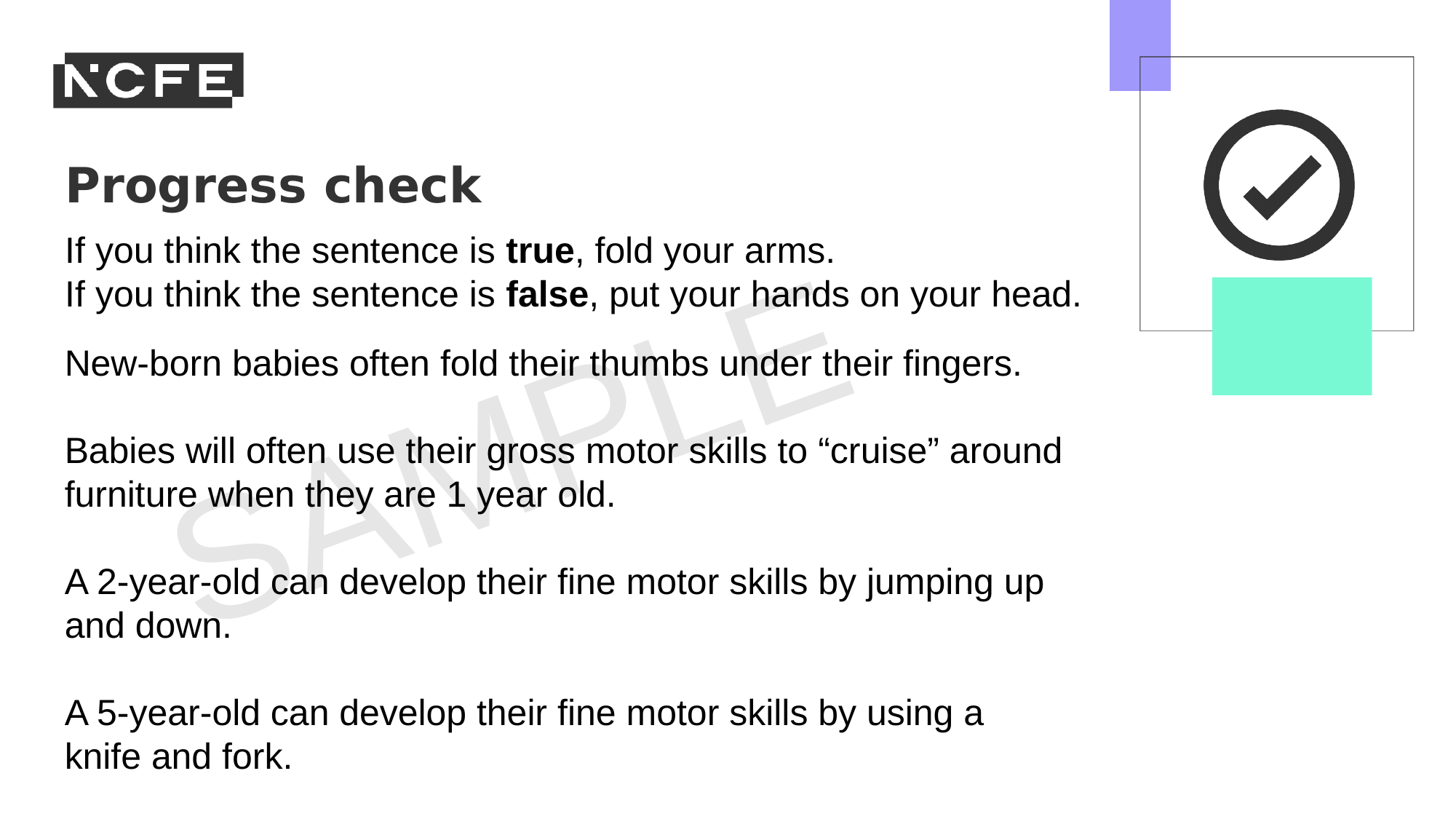

If you think the sentence is true, fold your arms.
If you think the sentence is false, put your hands on your head.
New-born babies often fold their thumbs under their fingers.
Babies will often use their gross motor skills to “cruise” around furniture when they are 1 year old.

A 2-year-old can develop their fine motor skills by jumping up and down.

A 5-year-old can develop their fine motor skills by using a knife and fork.